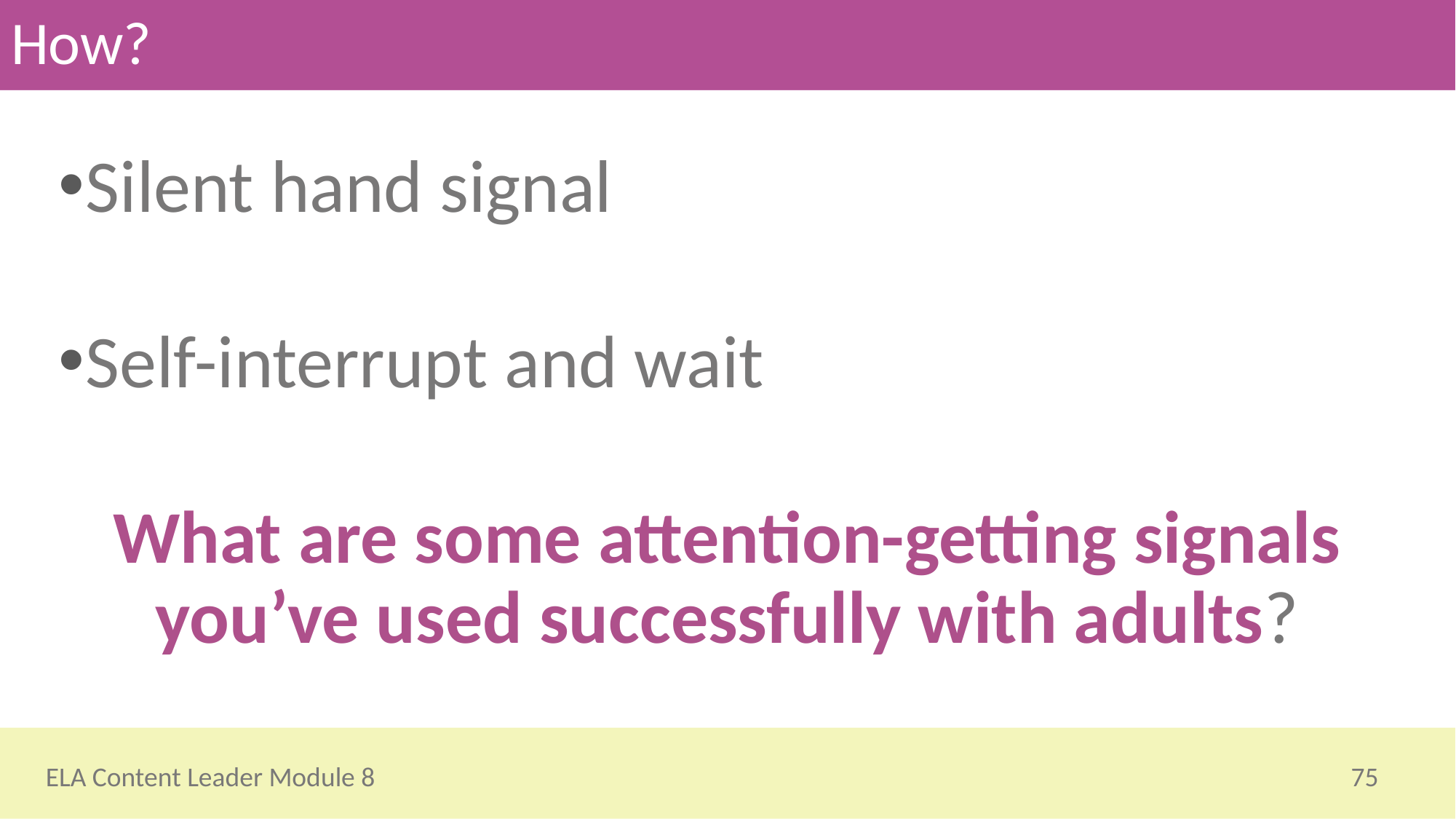

# How?
Silent hand signal

Self-interrupt and wait

What are some attention-getting signals you’ve used successfully with adults?
75